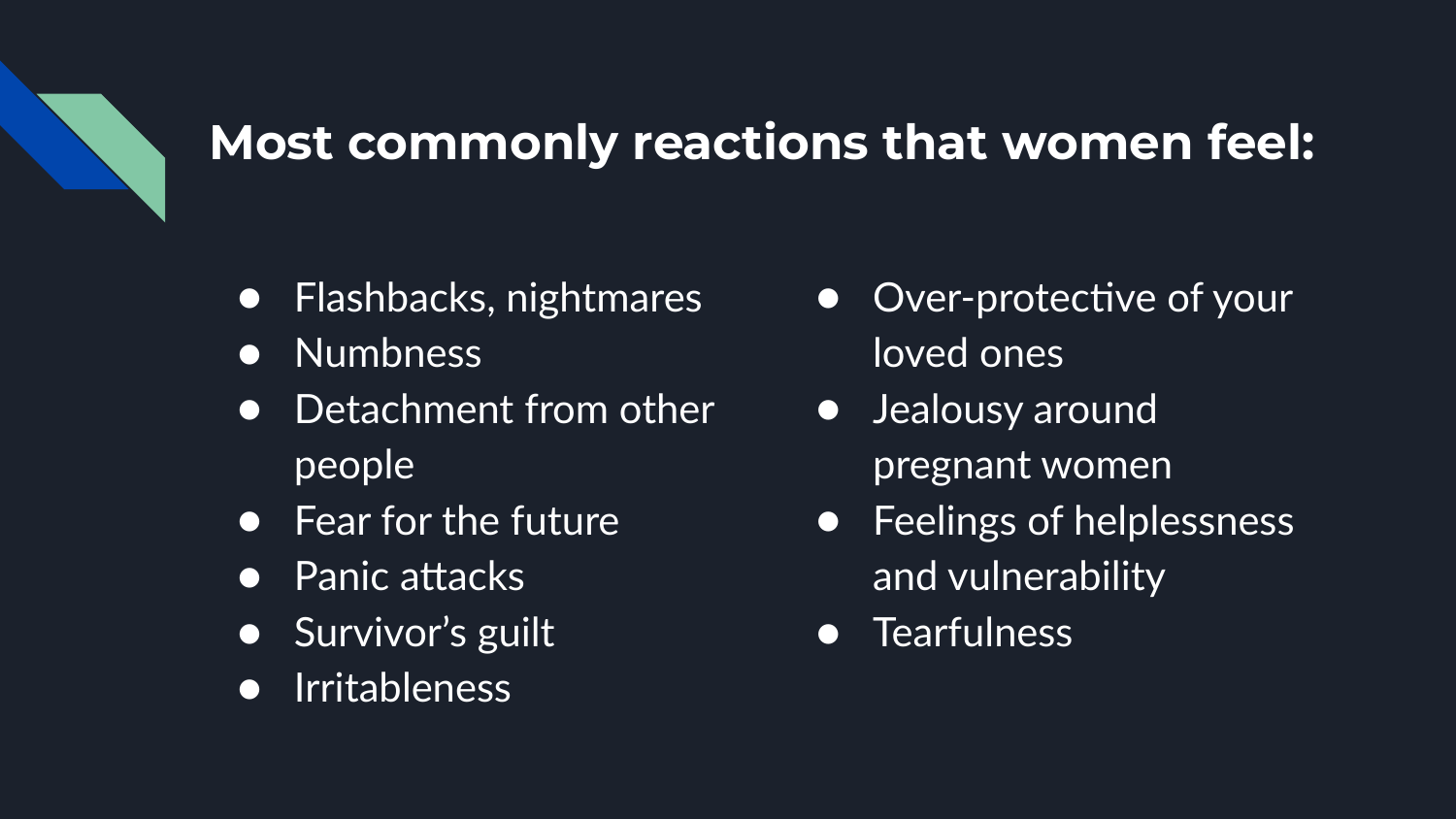

# Most commonly reactions that women feel:
Flashbacks, nightmares
Numbness
Detachment from other people
Fear for the future
Panic attacks
Survivor’s guilt
Irritableness
Over-protective of your loved ones
Jealousy around pregnant women
Feelings of helplessness and vulnerability
Tearfulness